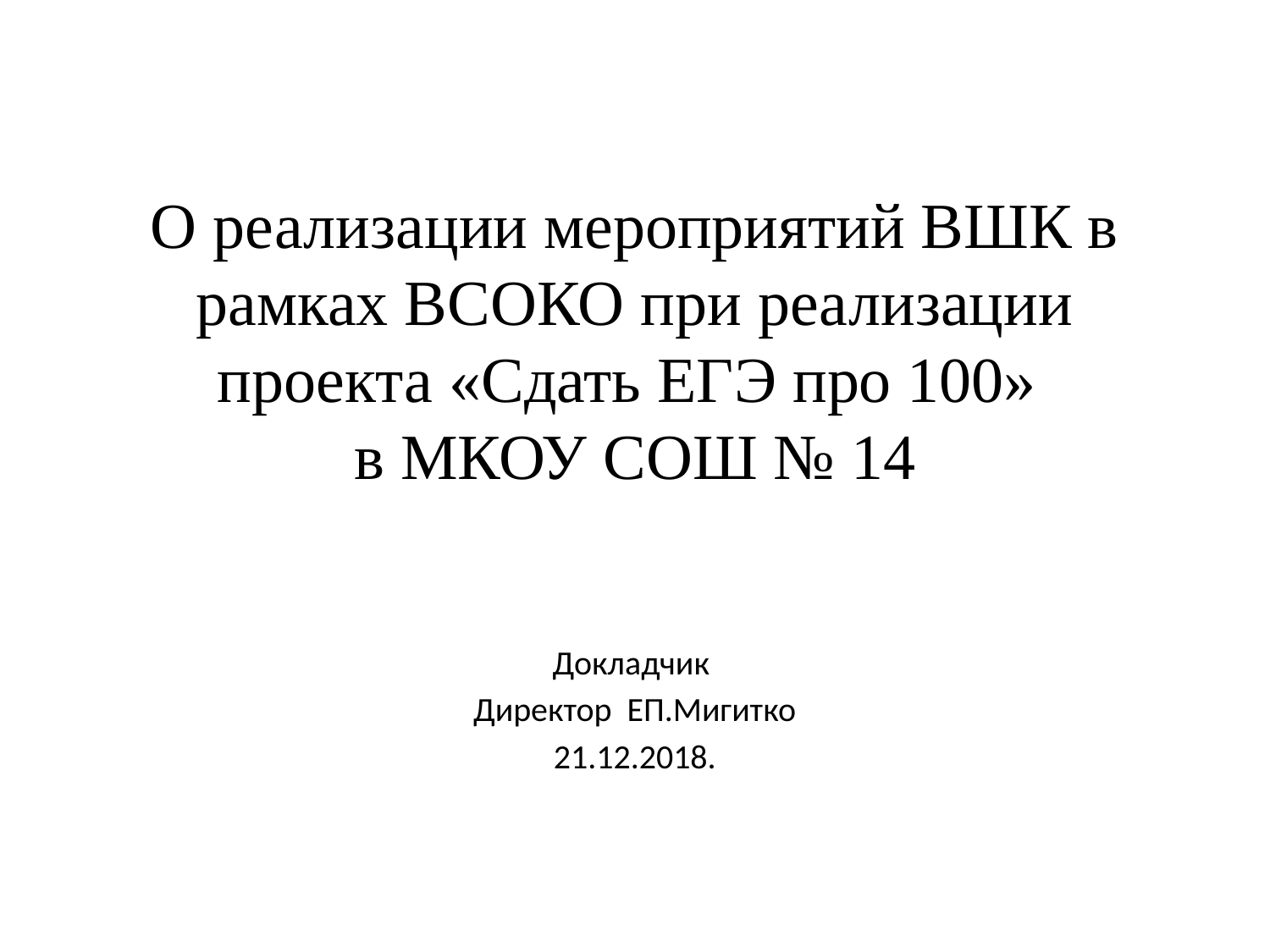

# О реализации мероприятий ВШК в рамках ВСОКО при реализации проекта «Сдать ЕГЭ про 100» в МКОУ СОШ № 14

Докладчик
Директор  ЕП.Мигитко
21.12.2018.